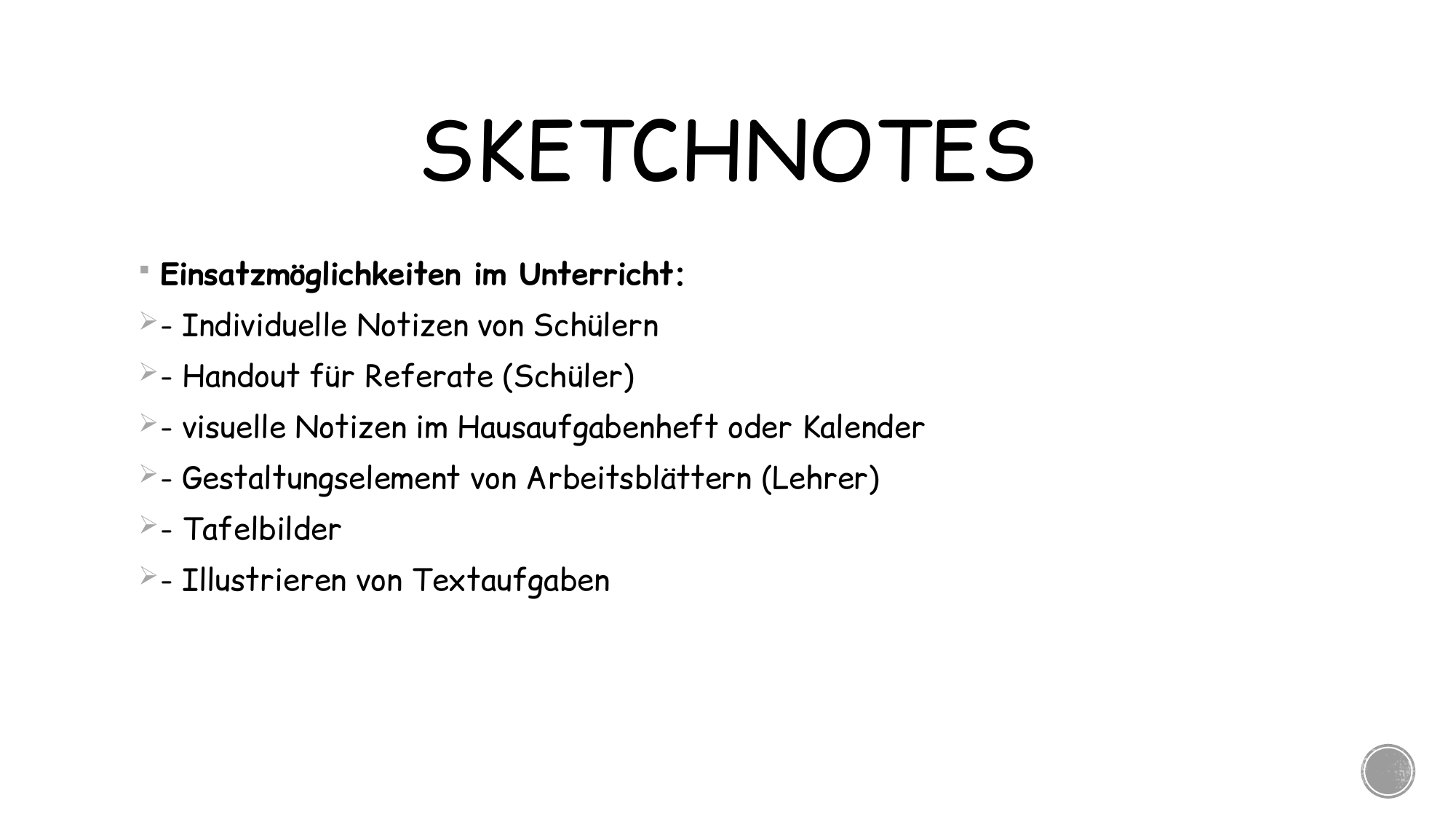

# Sketchnotes
Einsatzmöglichkeiten im Unterricht:
- Individuelle Notizen von Schülern
- Handout für Referate (Schüler)
- visuelle Notizen im Hausaufgabenheft oder Kalender
- Gestaltungselement von Arbeitsblättern (Lehrer)
- Tafelbilder
- Illustrieren von Textaufgaben